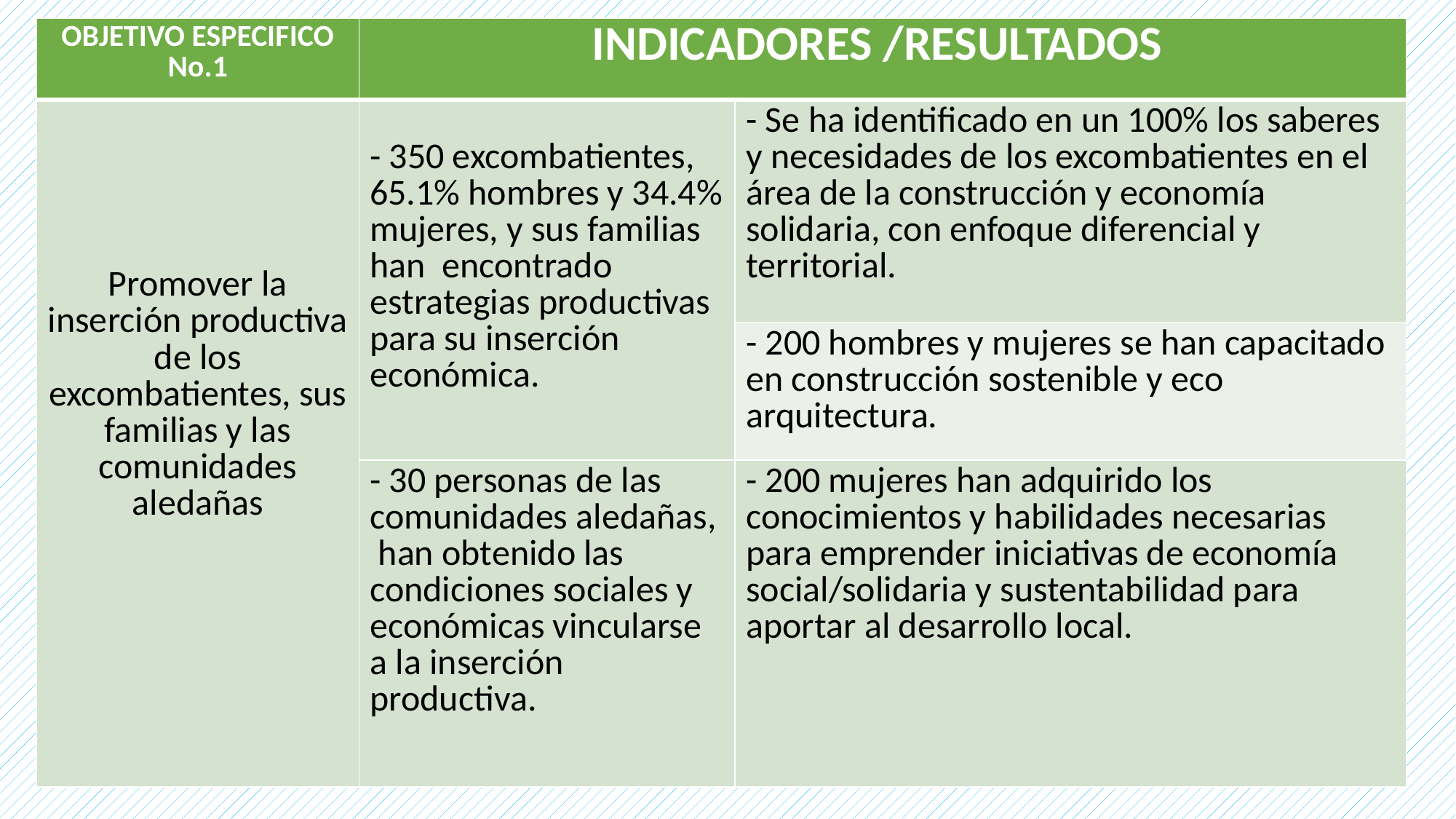

| OBJETIVO ESPECIFICO No.1 | INDICADORES /RESULTADOS |  |
| --- | --- | --- |
| Promover la inserción productiva de los excombatientes, sus familias y las comunidades aledañas | - 350 excombatientes, 65.1% hombres y 34.4% mujeres, y sus familias han encontrado estrategias productivas para su inserción económica. | - Se ha identificado en un 100% los saberes y necesidades de los excombatientes en el área de la construcción y economía solidaria, con enfoque diferencial y territorial. |
|  |  | - 200 hombres y mujeres se han capacitado en construcción sostenible y eco arquitectura. |
|  | - 30 personas de las comunidades aledañas, han obtenido las condiciones sociales y económicas vincularse a la inserción productiva. | - 200 mujeres han adquirido los conocimientos y habilidades necesarias para emprender iniciativas de economía social/solidaria y sustentabilidad para aportar al desarrollo local. |